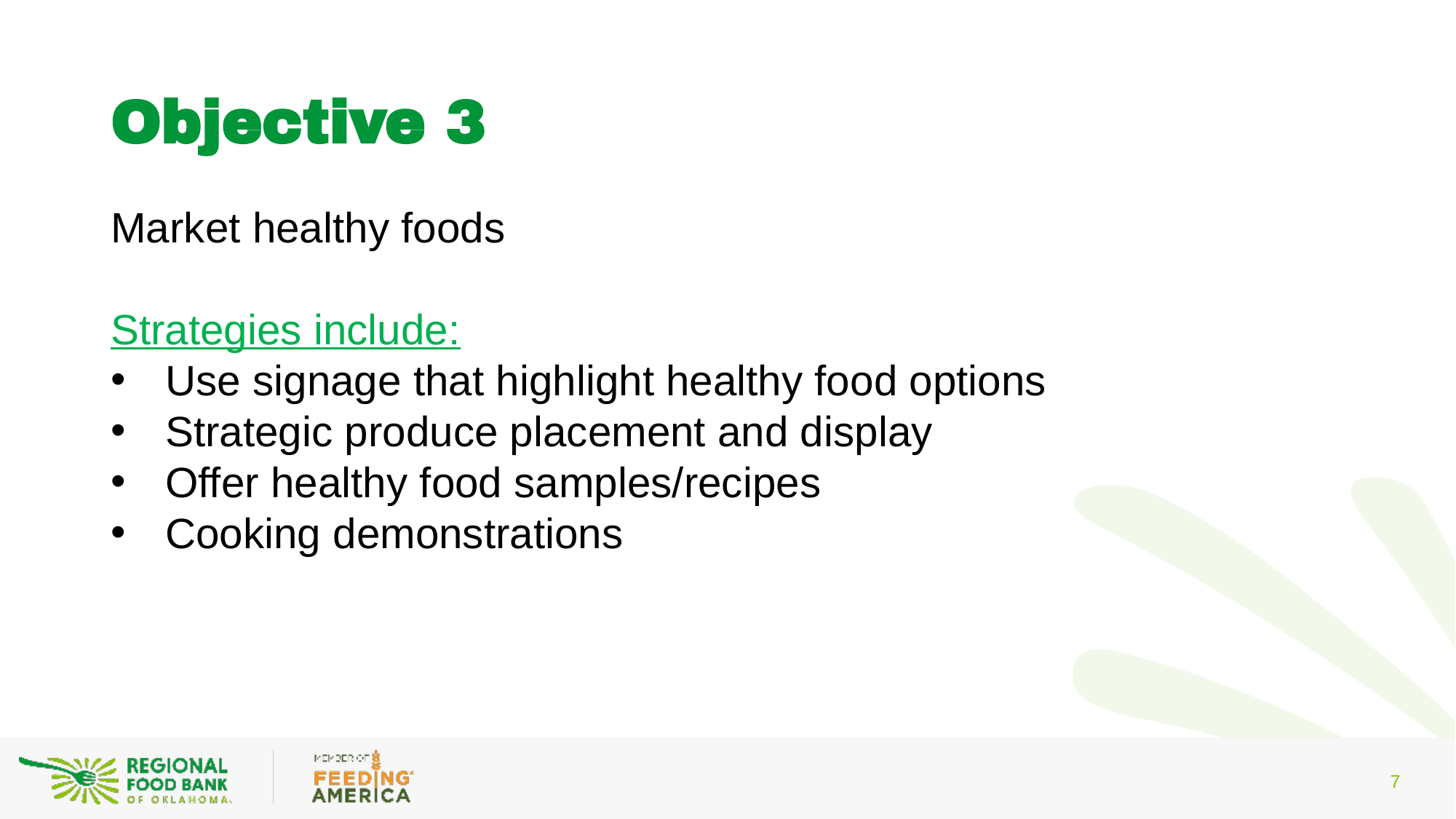

# Objective 3

Market healthy foods

Strategies include:
Use signage that highlight healthy food options
Strategic produce placement and display
Offer healthy food samples/recipes
Cooking demonstrations